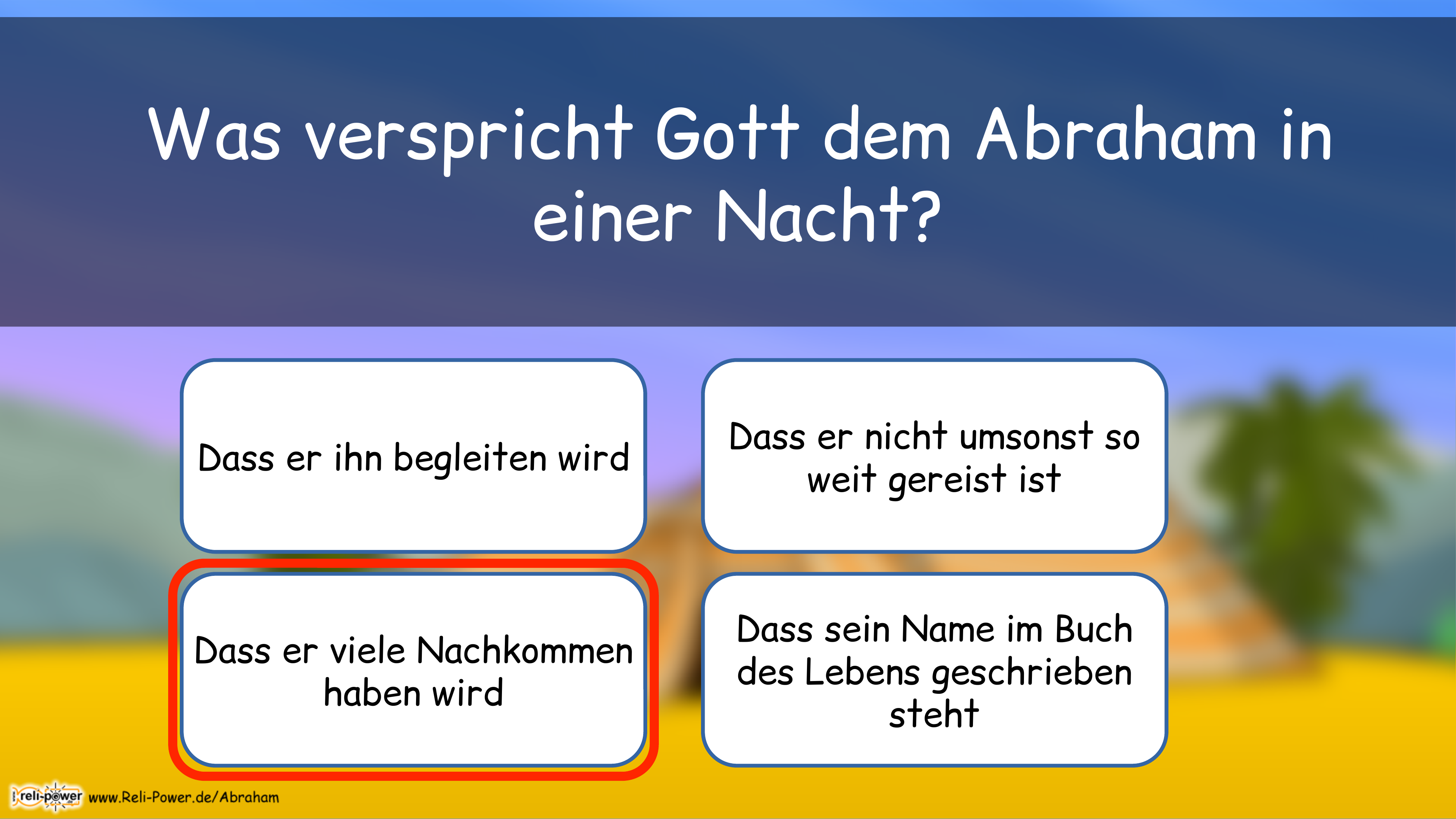

Was verspricht Gott dem Abraham in einer Nacht?
Dass er ihn begleiten wird
Dass er nicht umsonst so weit gereist ist

Dass er viele Nachkommen haben wird
Dass sein Name im Buch des Lebens geschrieben steht